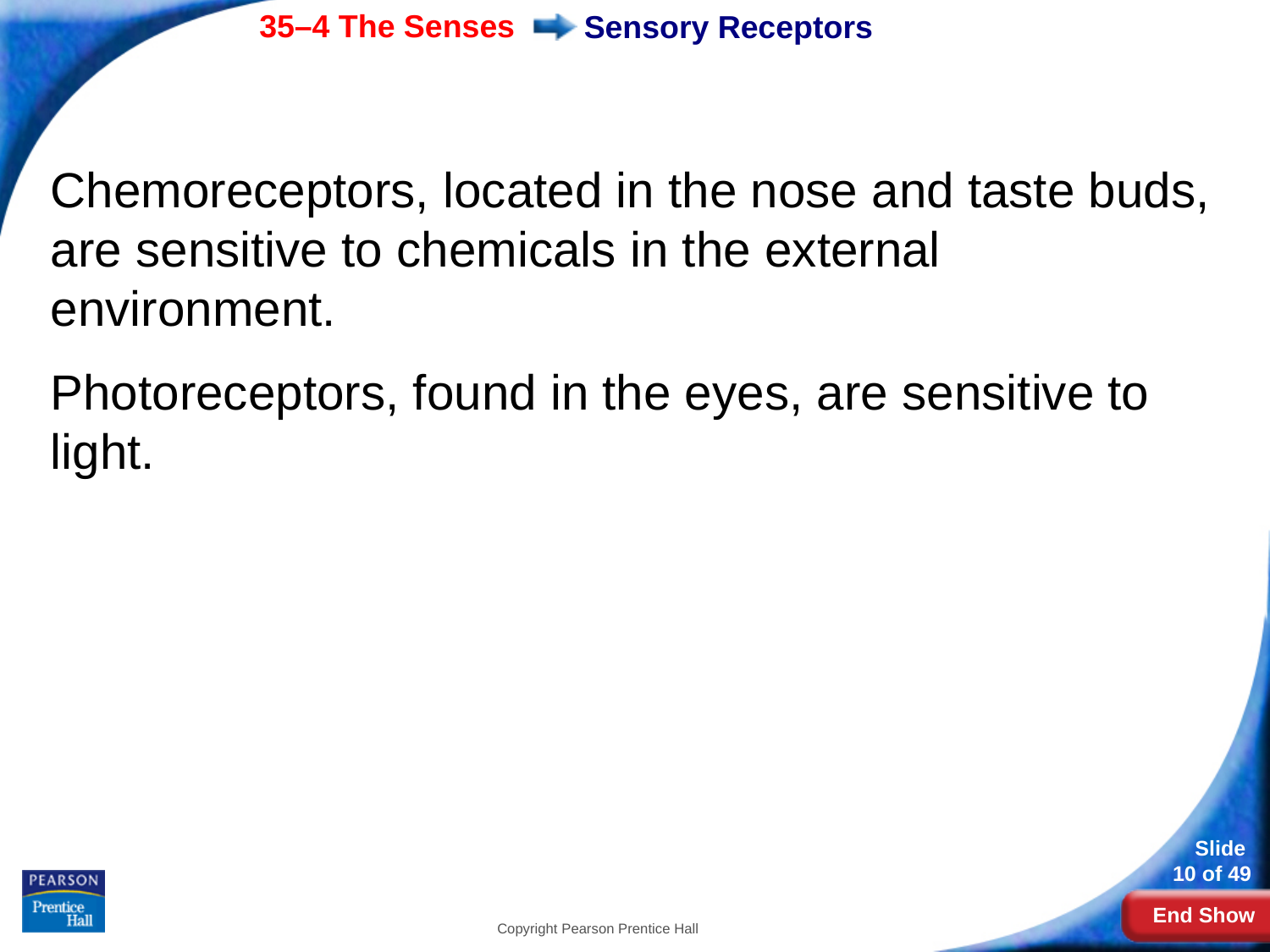

# Sensory Receptors
Chemoreceptors, located in the nose and taste buds, are sensitive to chemicals in the external environment.
Photoreceptors, found in the eyes, are sensitive to light.
Copyright Pearson Prentice Hall